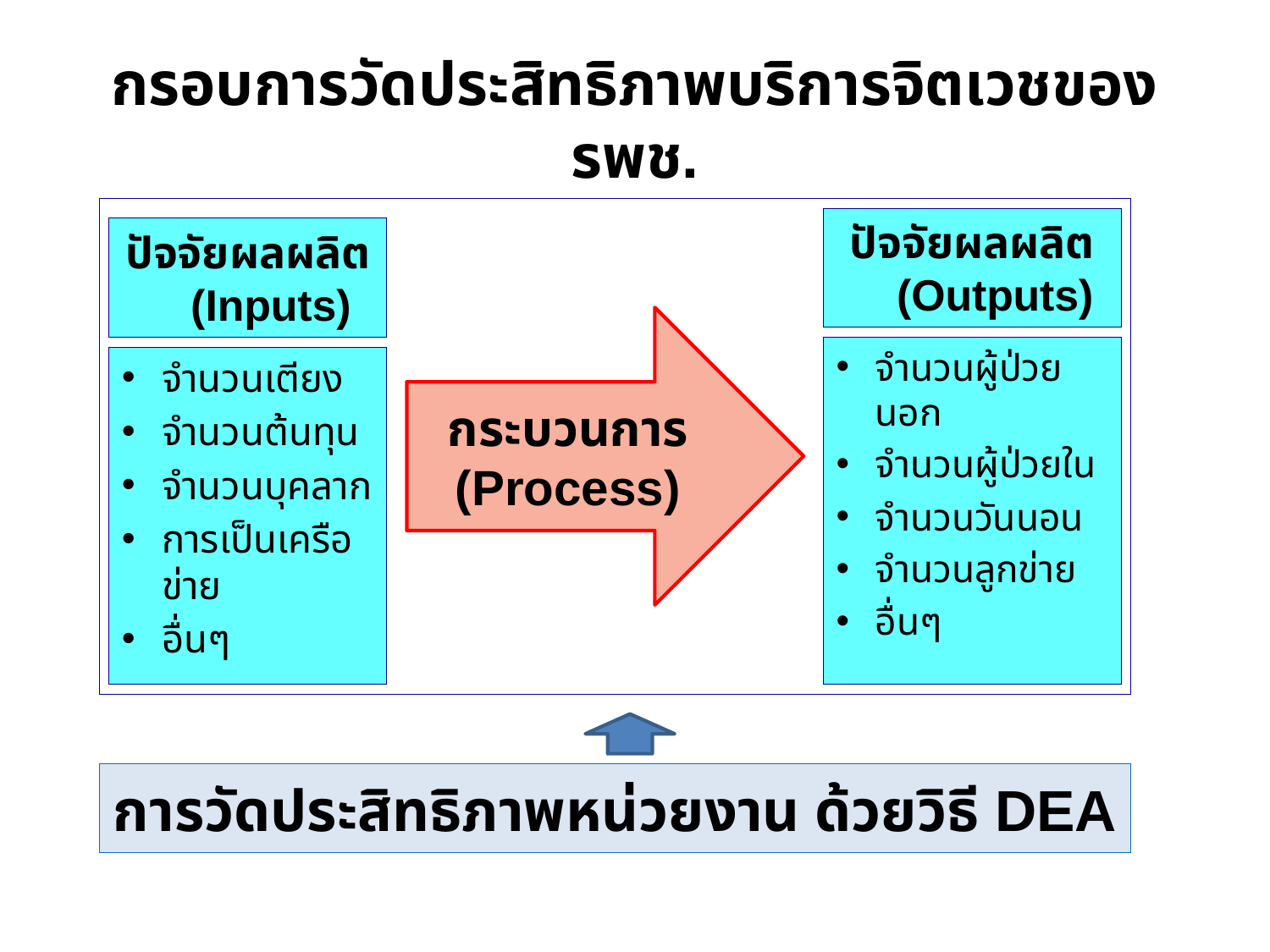

# กรอบการวัดประสิทธิภาพบริการจิตเวชของ รพช.

ปัจจัยผลผลิต (Outputs)
ปัจจัยผลผลิต (Inputs)
กระบวนการ (Process)
จำนวนผู้ป่วยนอก
จำนวนผู้ป่วยใน
จำนวนวันนอน
จำนวนลูกข่าย
อื่นๆ
จำนวนเตียง
จำนวนต้นทุน
จำนวนบุคลาก
การเป็นเครือข่าย
อื่นๆ

การวัดประสิทธิภาพหน่วยงาน ด้วยวิธี DEA